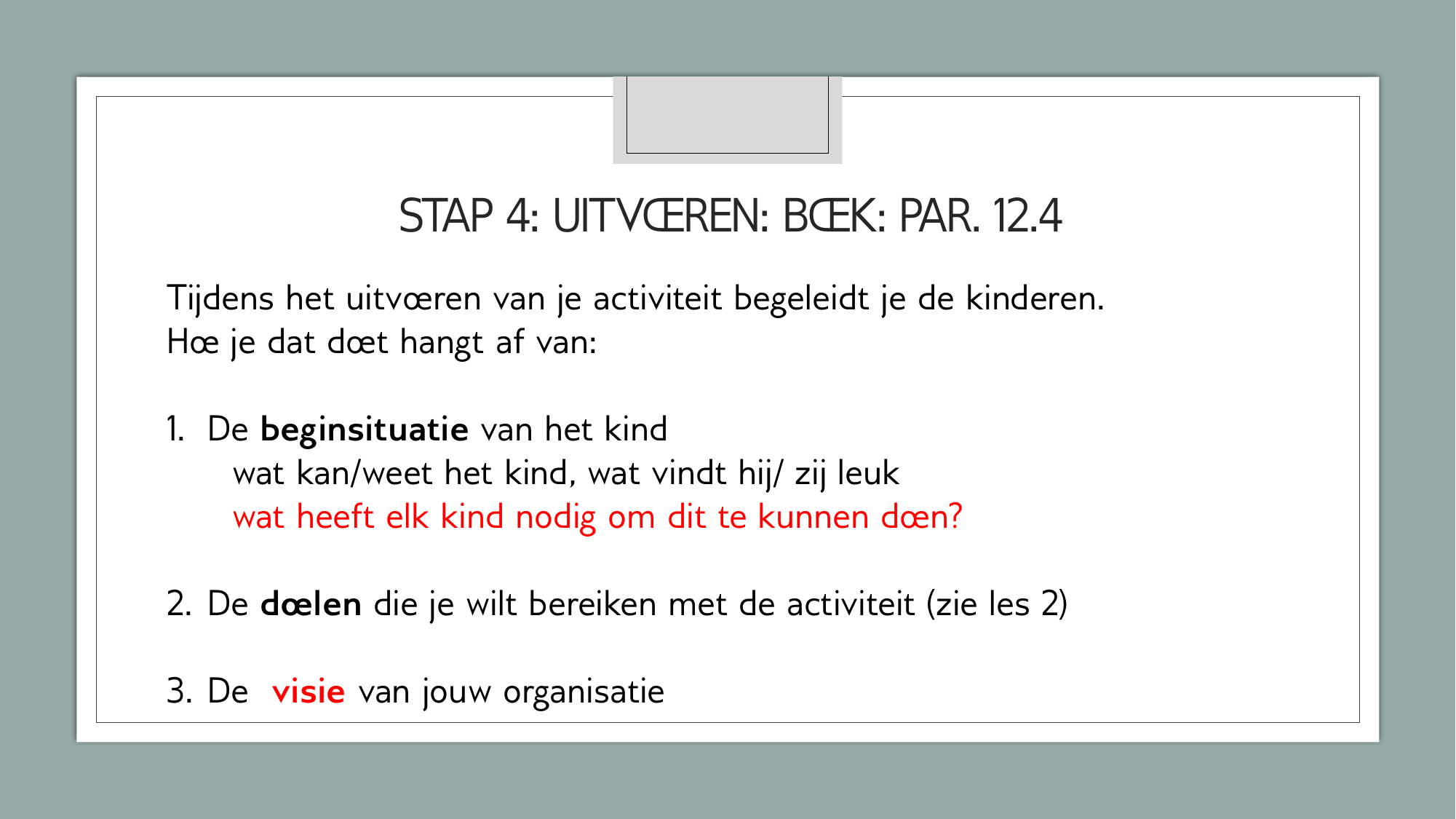

Stap 4: Uitvoeren: Boek: par. 12.4

Tijdens het uitvoeren van je activiteit begeleidt je de kinderen.
Hoe je dat doet hangt af van:

De beginsituatie van het kind
      wat kan/weet het kind, wat vindt hij/ zij leuk
      wat heeft elk kind nodig om dit te kunnen doen?

De doelen die je wilt bereiken met de activiteit (zie les 2)

De  visie van jouw organisatie